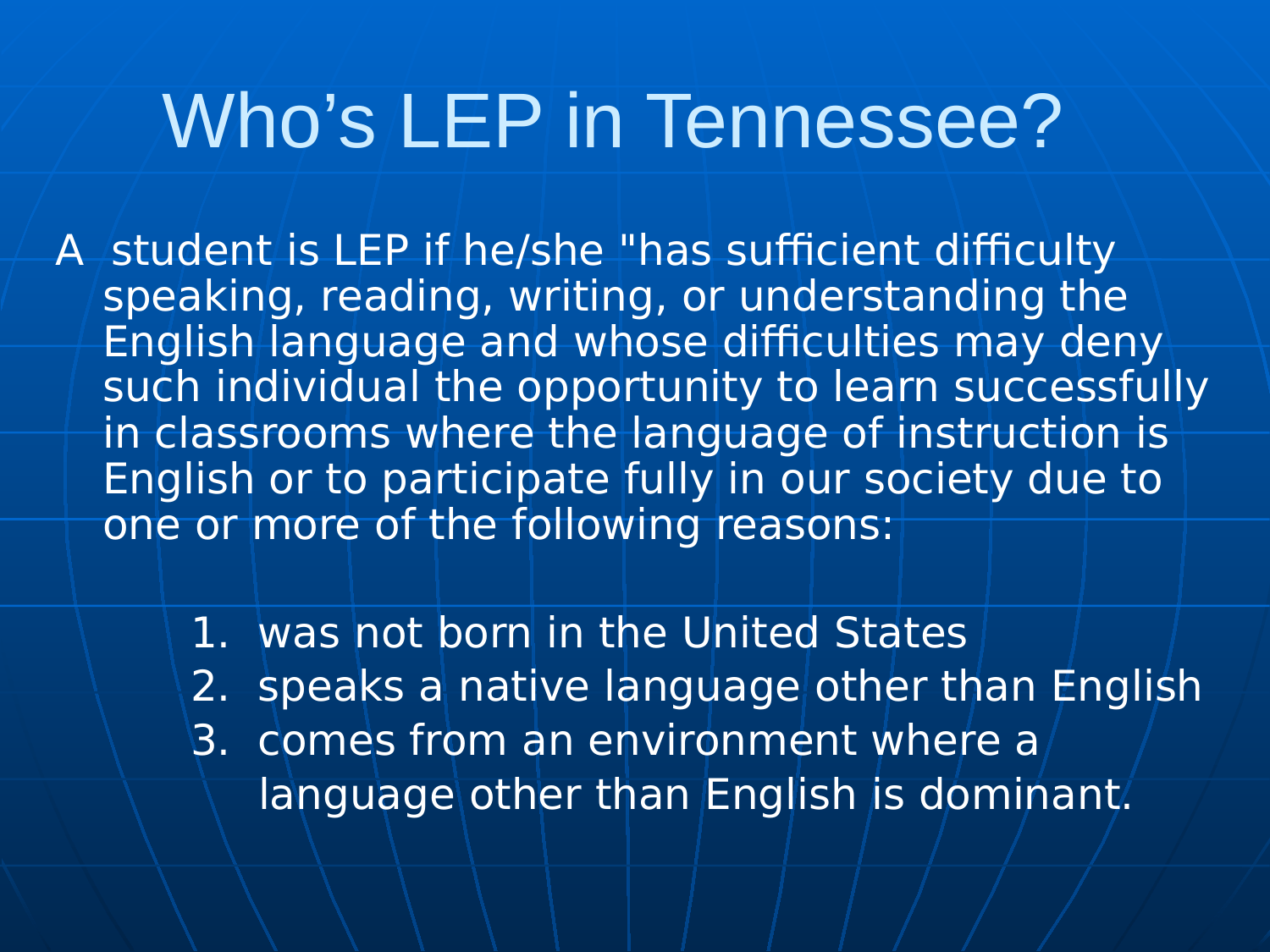

Who’s LEP in Tennessee?
A  student is LEP if he/she "has sufficient difficulty speaking, reading, writing, or understanding the English language and whose difficulties may deny such individual the opportunity to learn successfully in classrooms where the language of instruction is English or to participate fully in our society due to one or more of the following reasons:

          1.  was not born in the United States
          2.  speaks a native language other than English
          3.  comes from an environment where a
               language other than English is dominant.